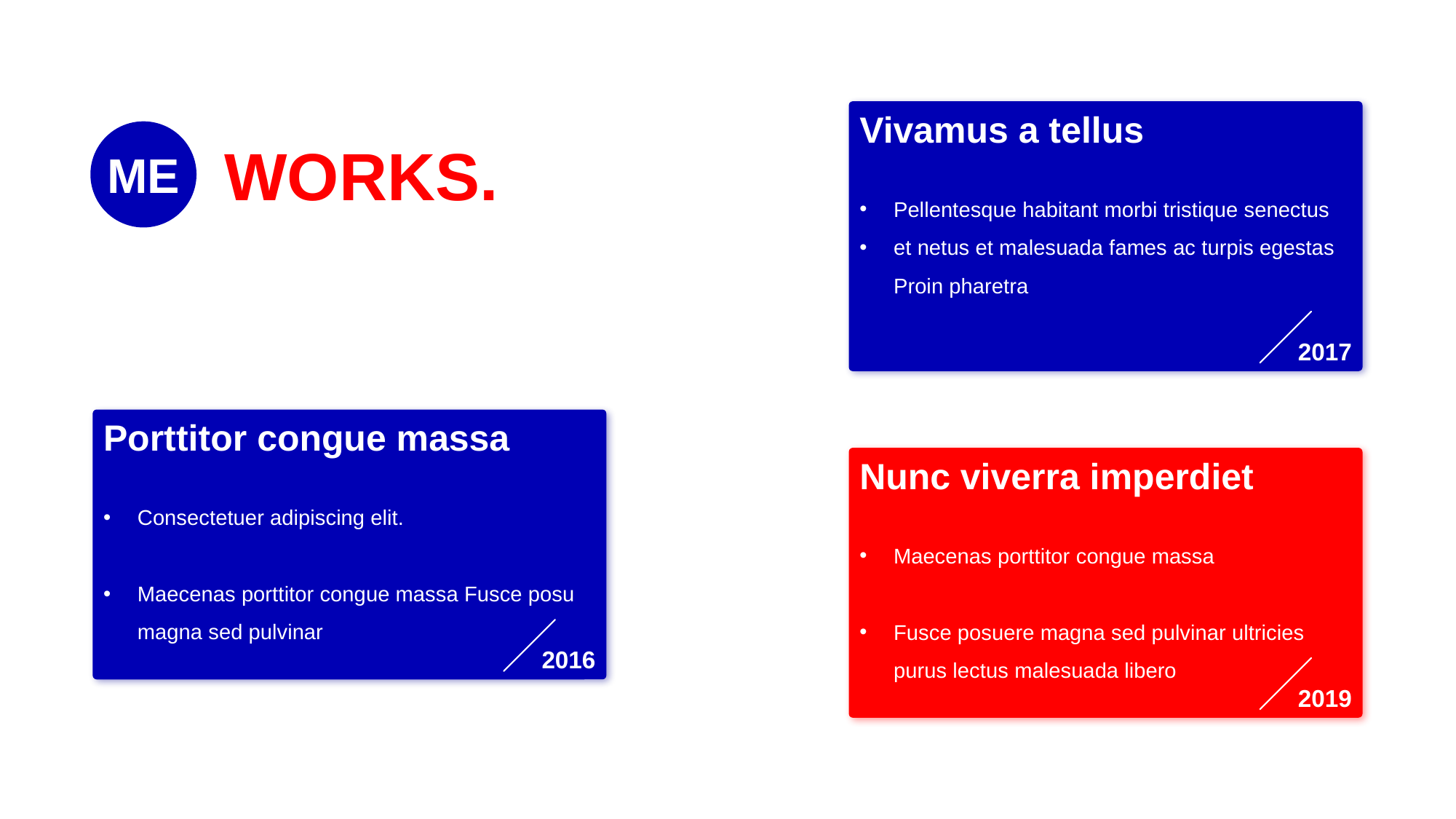

Vivamus a tellus

WORKS.
ME
Pellentesque habitant morbi tristique senectus
et netus et malesuada fames ac turpis egestas Proin pharetra
2017

Porttitor congue massa

Nunc viverra imperdiet
Consectetuer adipiscing elit.

Maecenas porttitor congue massa Fusce posu magna sed pulvinar
Maecenas porttitor congue massa

Fusce posuere magna sed pulvinar ultricies purus lectus malesuada libero
2016
2019